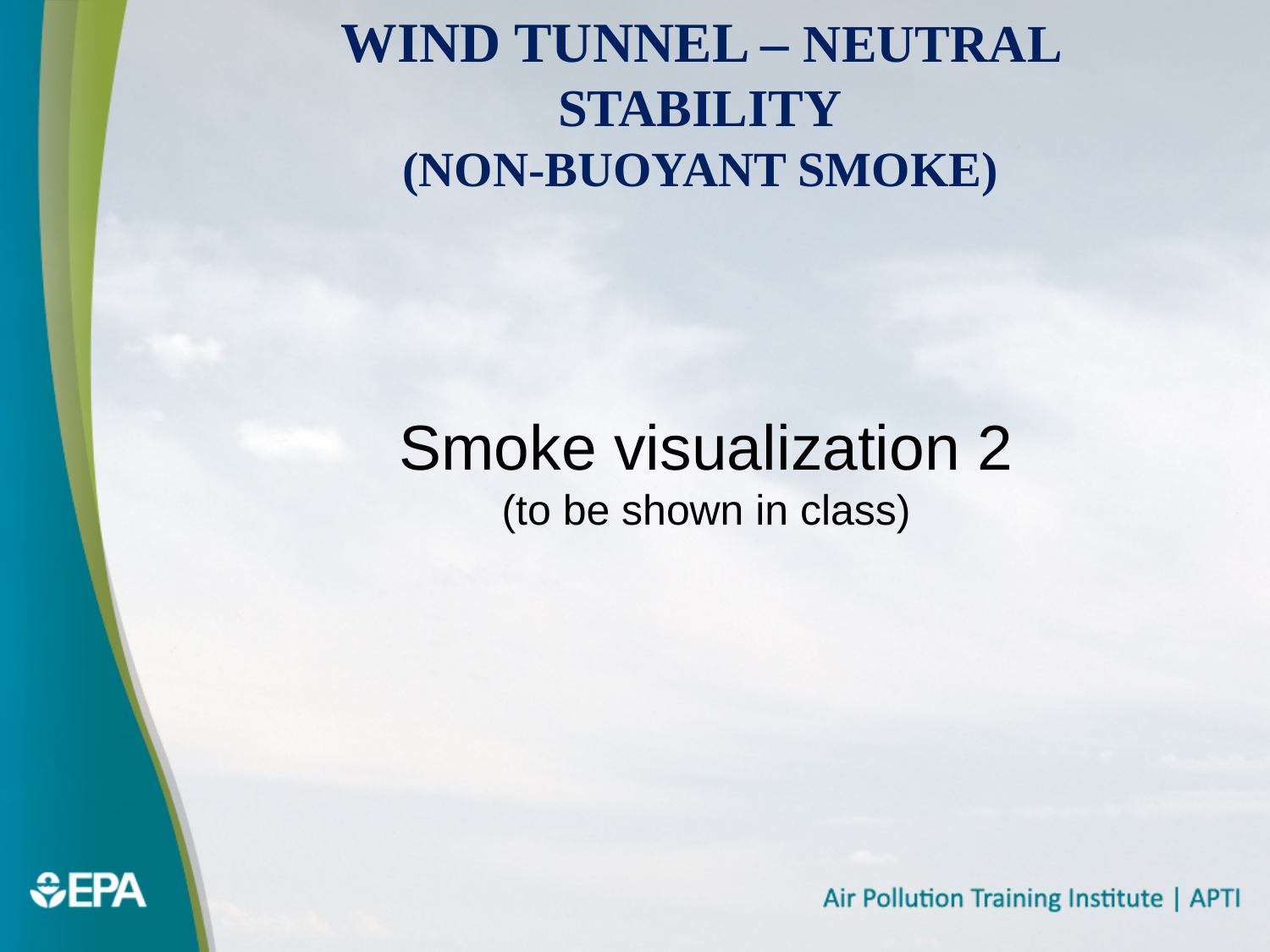

Wind Tunnel – Neutral Stability
(non-buoyant smoke)
Smoke visualization 2
(to be shown in class)